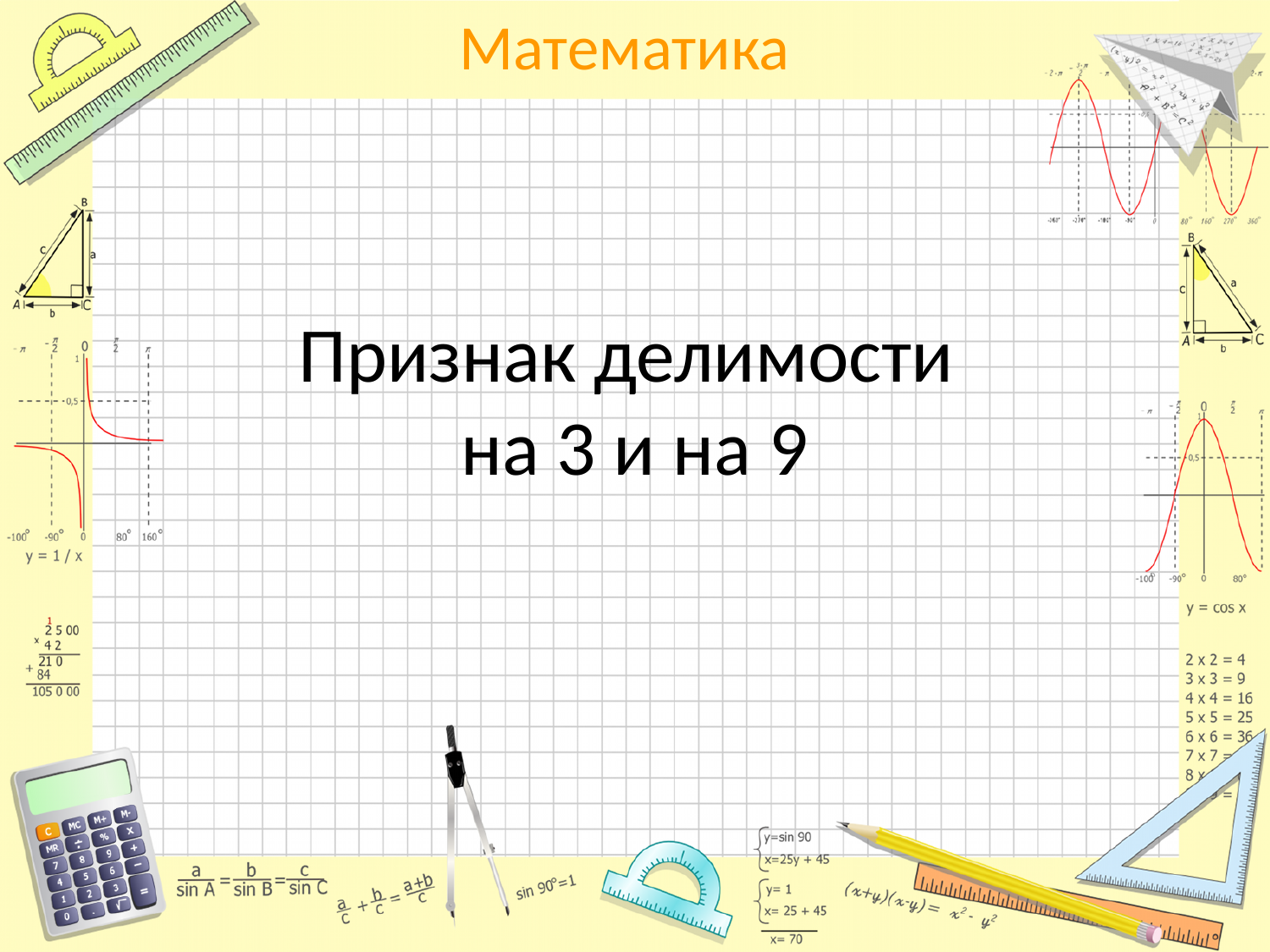

# Признак делимости на 3 и на 9